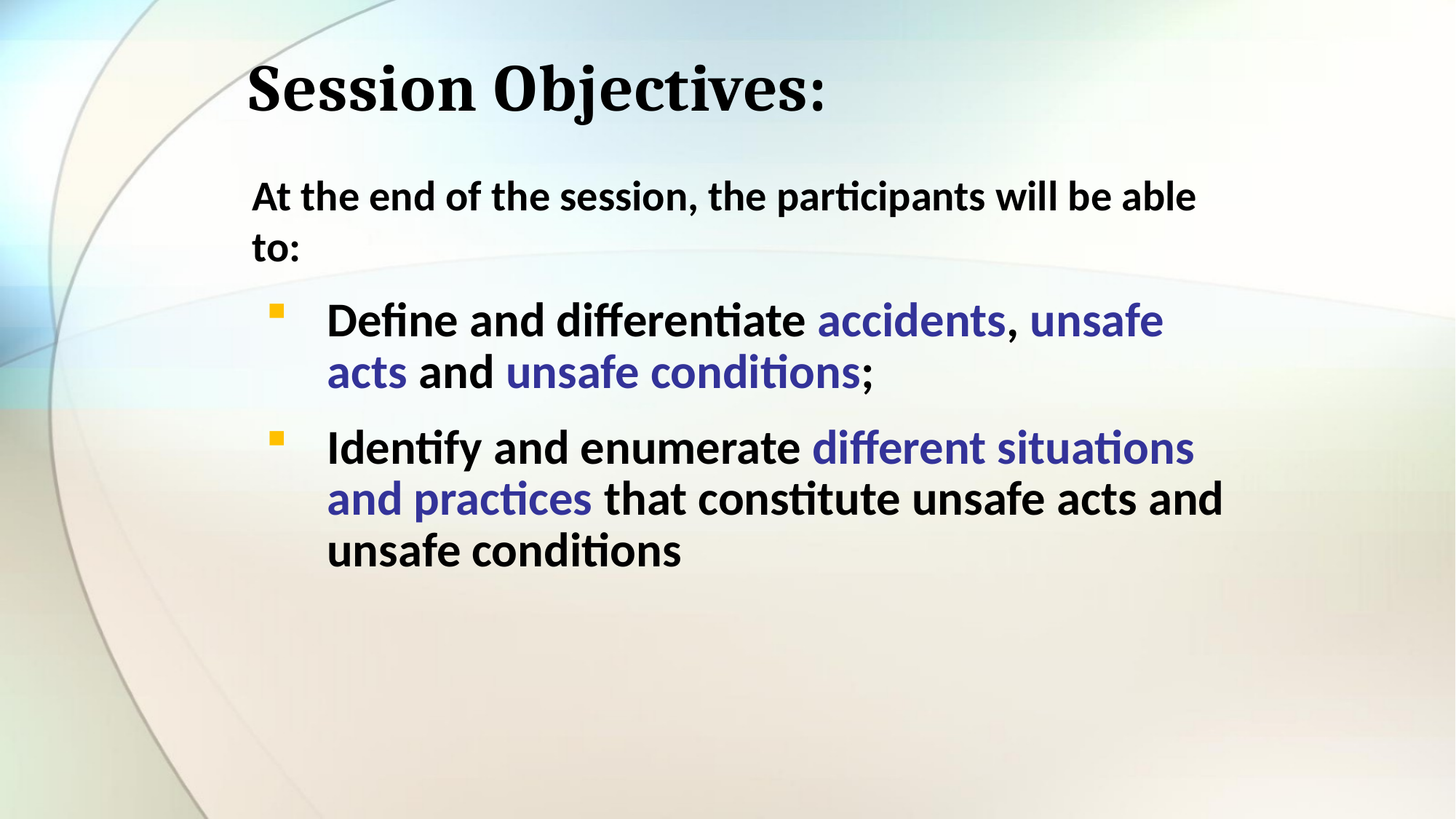

# Session Objectives:
At the end of the session, the participants will be able to:
Define and differentiate accidents, unsafe acts and unsafe conditions;
Identify and enumerate different situations and practices that constitute unsafe acts and unsafe conditions